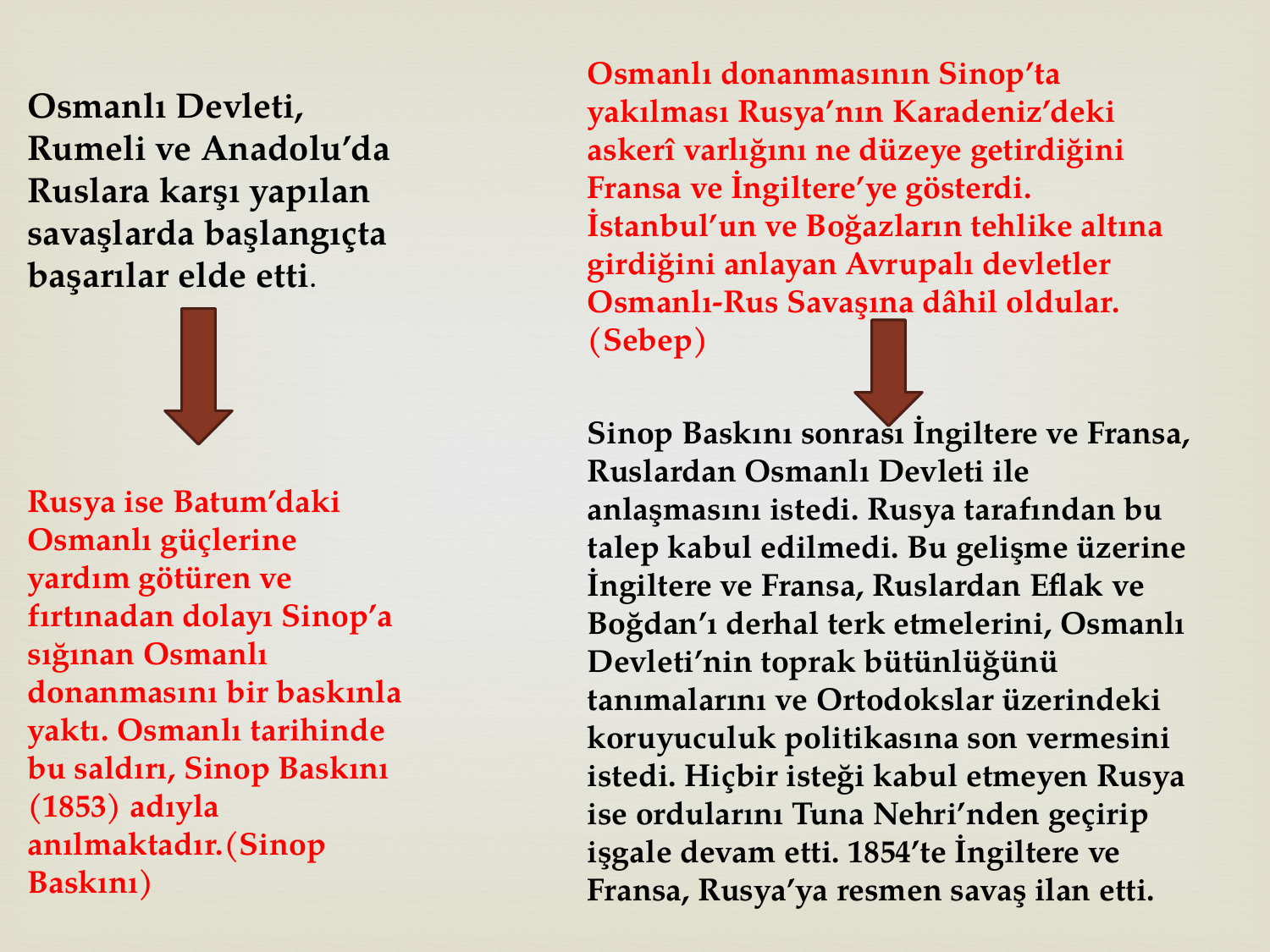

Osmanlı donanmasının Sinop’ta yakılması Rusya’nın Karadeniz’deki
askerî varlığını ne düzeye getirdiğini Fransa ve İngiltere’ye gösterdi. İstanbul’un ve Boğazların tehlike altına girdiğini anlayan Avrupalı devletler Osmanlı-Rus Savaşına dâhil oldular.
(Sebep)
Osmanlı Devleti, Rumeli ve Anadolu’da Ruslara karşı yapılan savaşlarda başlangıçta başarılar elde etti.

Sinop Baskını sonrası İngiltere ve Fransa, Ruslardan Osmanlı Devleti ile anlaşmasını istedi. Rusya tarafından bu talep kabul edilmedi. Bu gelişme üzerine İngiltere ve Fransa, Ruslardan Eflak ve Boğdan’ı derhal terk etmelerini, Osmanlı Devleti’nin toprak bütünlüğünü tanımalarını ve Ortodokslar üzerindeki koruyuculuk politikasına son vermesini istedi. Hiçbir isteği kabul etmeyen Rusya ise ordularını Tuna Nehri’nden geçirip işgale devam etti. 1854’te İngiltere ve Fransa, Rusya’ya resmen savaş ilan etti.
Rusya ise Batum’daki Osmanlı güçlerine
yardım götüren ve fırtınadan dolayı Sinop’a sığınan Osmanlı donanmasını bir baskınla
yaktı. Osmanlı tarihinde
bu saldırı, Sinop Baskını
(1853) adıyla anılmaktadır.(Sinop Baskını)